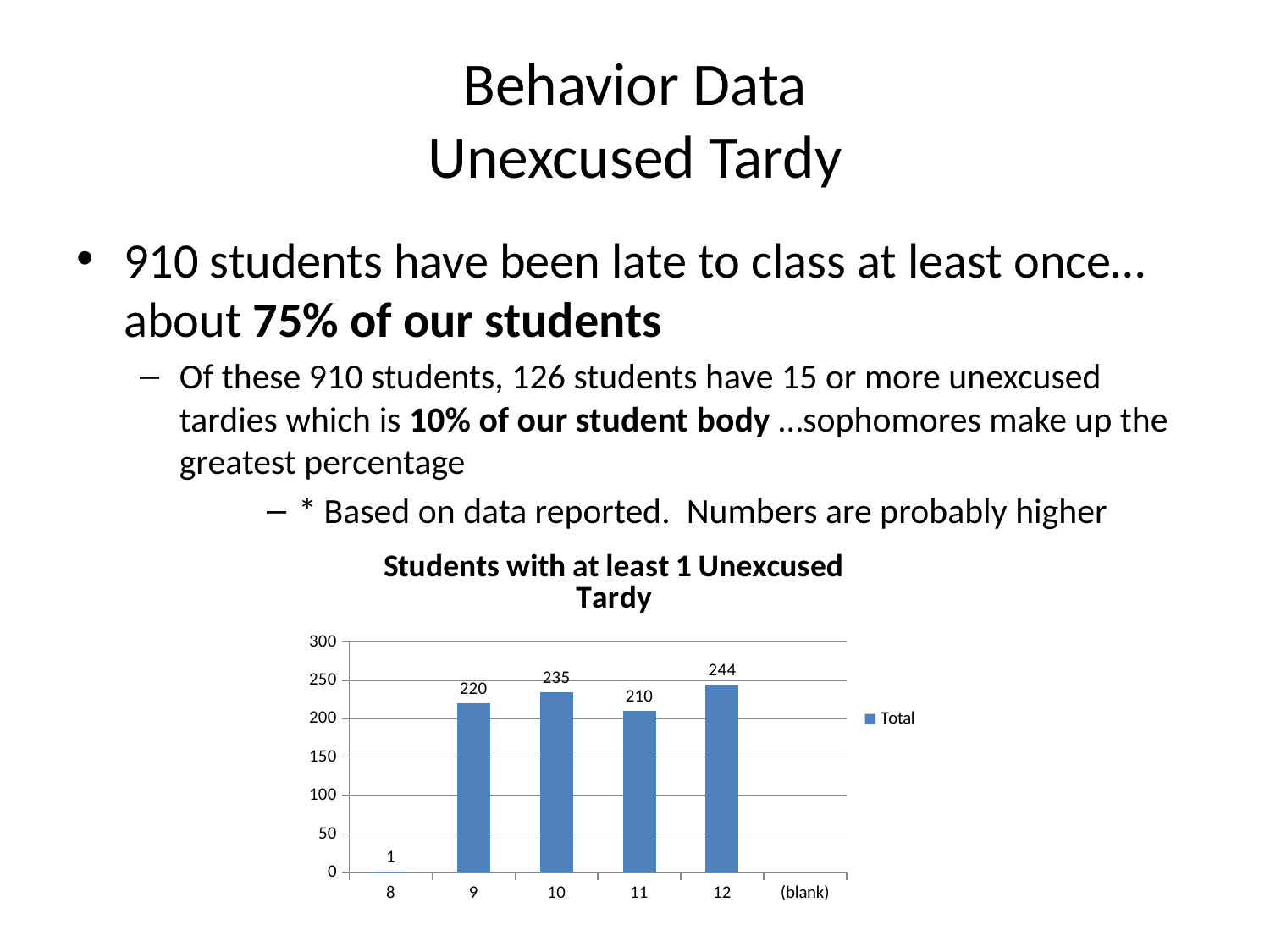

# Behavior Data Unexcused Tardy
910 students have been late to class at least once… about 75% of our students
Of these 910 students, 126 students have 15 or more unexcused tardies which is 10% of our student body …sophomores make up the greatest percentage
* Based on data reported.  Numbers are probably higher

### Chart: Students with at least 1 Unexcused Tardy

| Category | Total |
|---|---|
| 8 | 1.0 |
| 9 | 220.0 |
| 10 | 235.0 |
| 11 | 210.0 |
| 12 | 244.0 |
| (blank) | None |